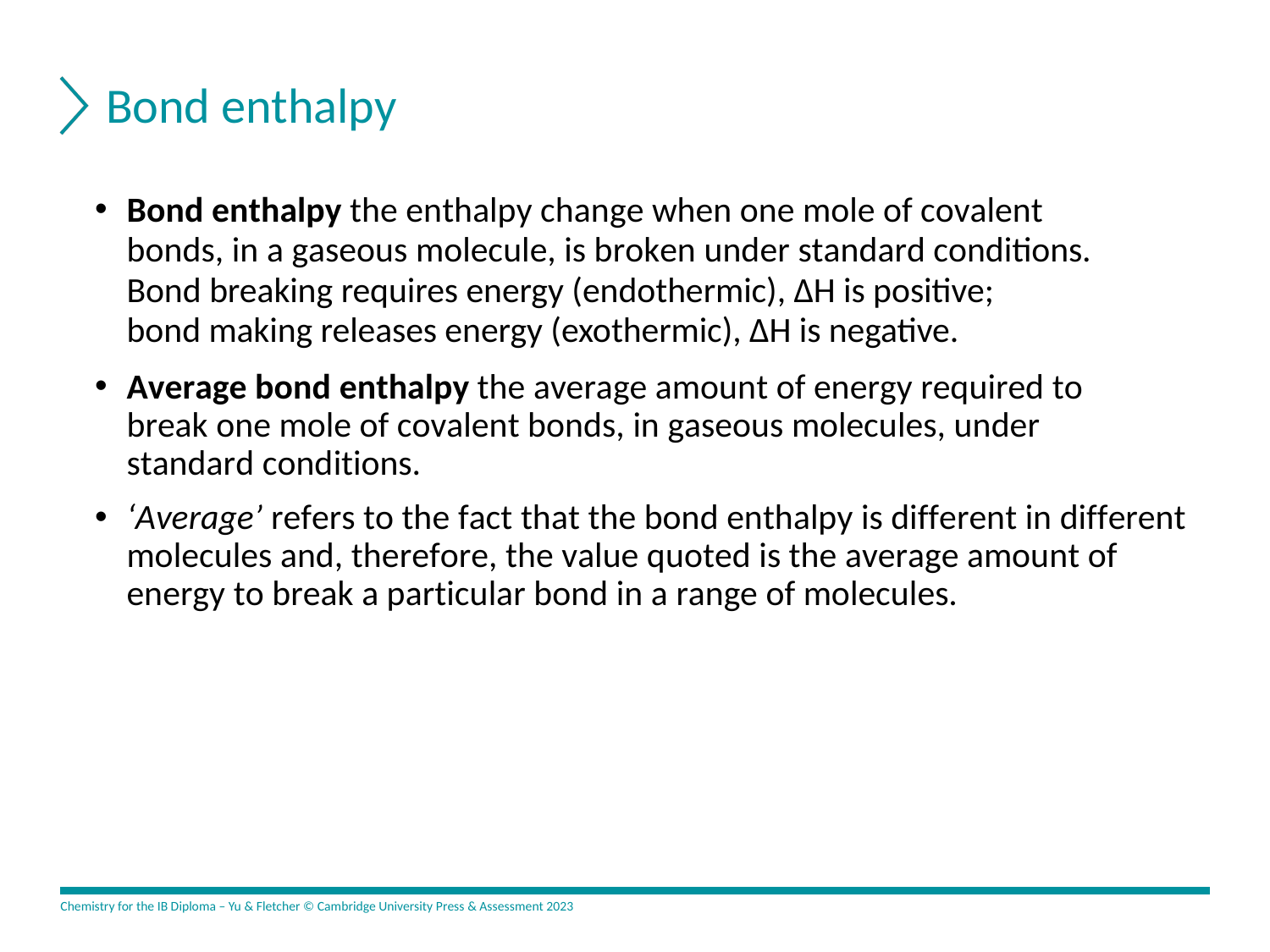

# Bond enthalpy
Bond enthalpy the enthalpy change when one mole of covalent
bonds, in a gaseous molecule, is broken under standard conditions.
Bond breaking requires energy (endothermic), ΔH is positive;
bond making releases energy (exothermic), ΔH is negative.
Average bond enthalpy the average amount of energy required to
break one mole of covalent bonds, in gaseous molecules, under
standard conditions.
‘Average’ refers to the fact that the bond enthalpy is different in different molecules and, therefore, the value quoted is the average amount of energy to break a particular bond in a range of molecules.